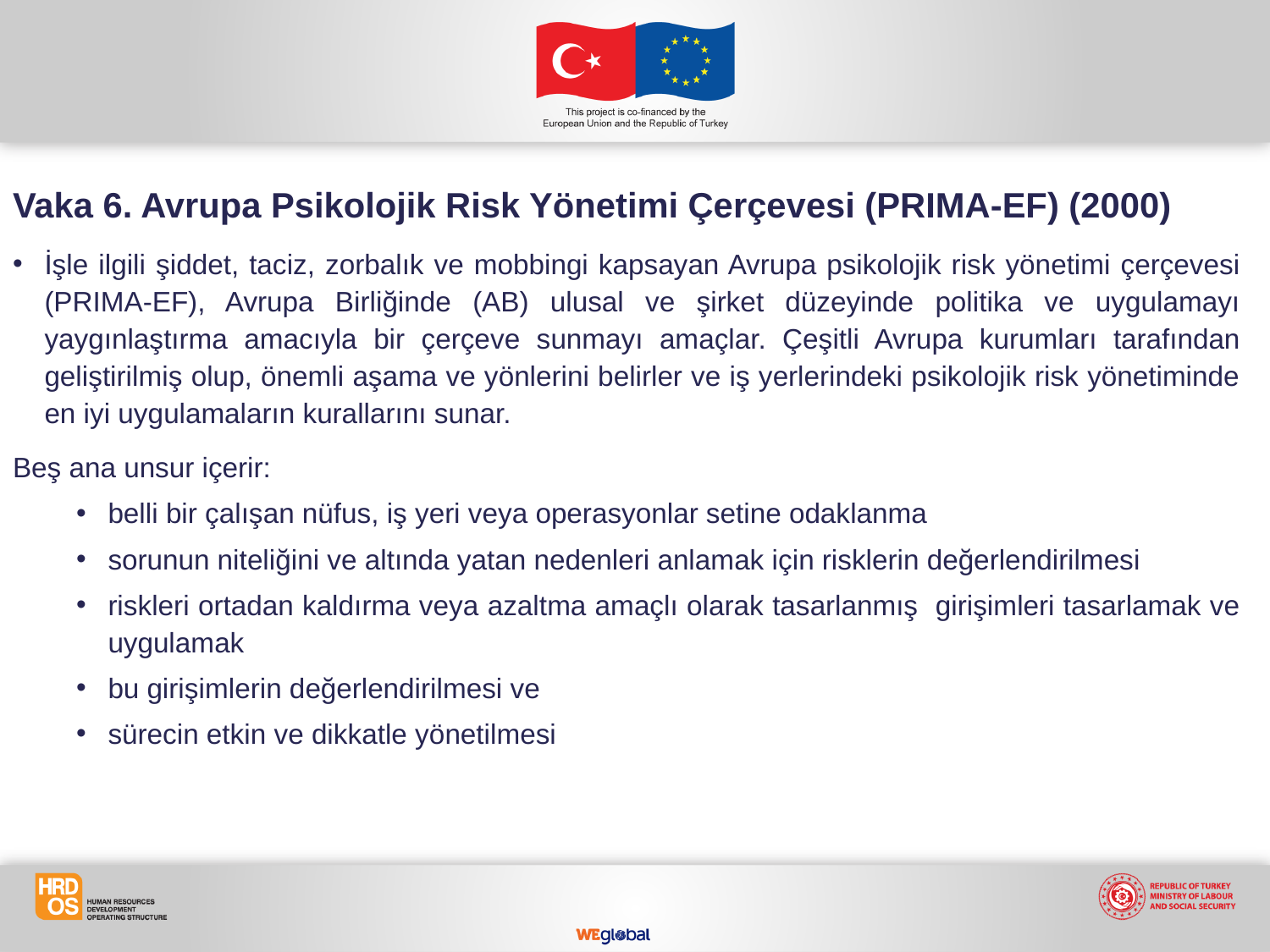

Vaka 6. Avrupa Psikolojik Risk Yönetimi Çerçevesi (PRIMA-EF) (2000)
İşle ilgili şiddet, taciz, zorbalık ve mobbingi kapsayan Avrupa psikolojik risk yönetimi çerçevesi (PRIMA-EF), Avrupa Birliğinde (AB) ulusal ve şirket düzeyinde politika ve uygulamayı yaygınlaştırma amacıyla bir çerçeve sunmayı amaçlar. Çeşitli Avrupa kurumları tarafından geliştirilmiş olup, önemli aşama ve yönlerini belirler ve iş yerlerindeki psikolojik risk yönetiminde en iyi uygulamaların kurallarını sunar.
Beş ana unsur içerir:
belli bir çalışan nüfus, iş yeri veya operasyonlar setine odaklanma
sorunun niteliğini ve altında yatan nedenleri anlamak için risklerin değerlendirilmesi
riskleri ortadan kaldırma veya azaltma amaçlı olarak tasarlanmış  girişimleri tasarlamak ve uygulamak
bu girişimlerin değerlendirilmesi ve
sürecin etkin ve dikkatle yönetilmesi